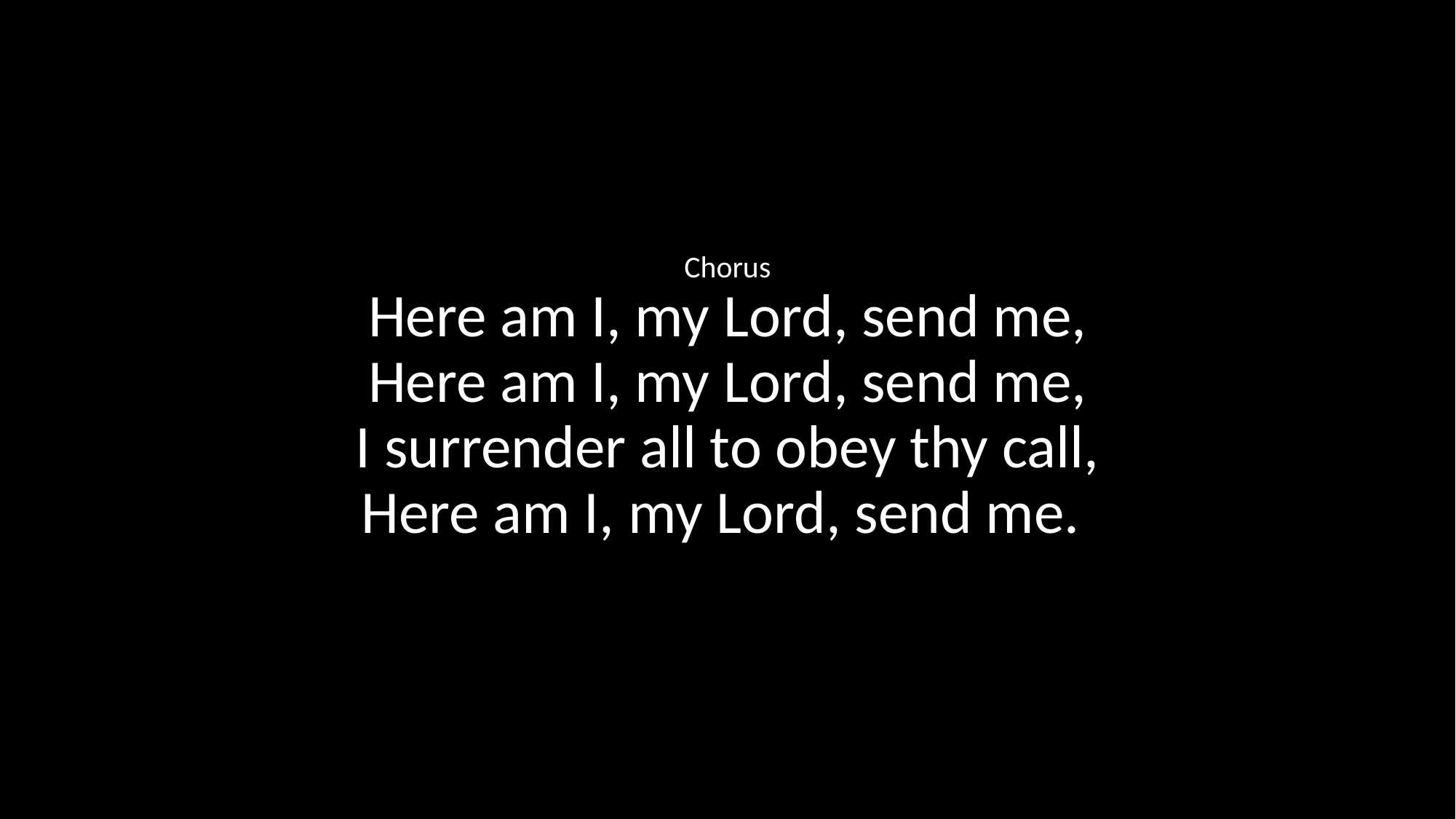

Chorus
Here am I, my Lord, send me,
Here am I, my Lord, send me,
I surrender all to obey thy call,
Here am I, my Lord, send me.